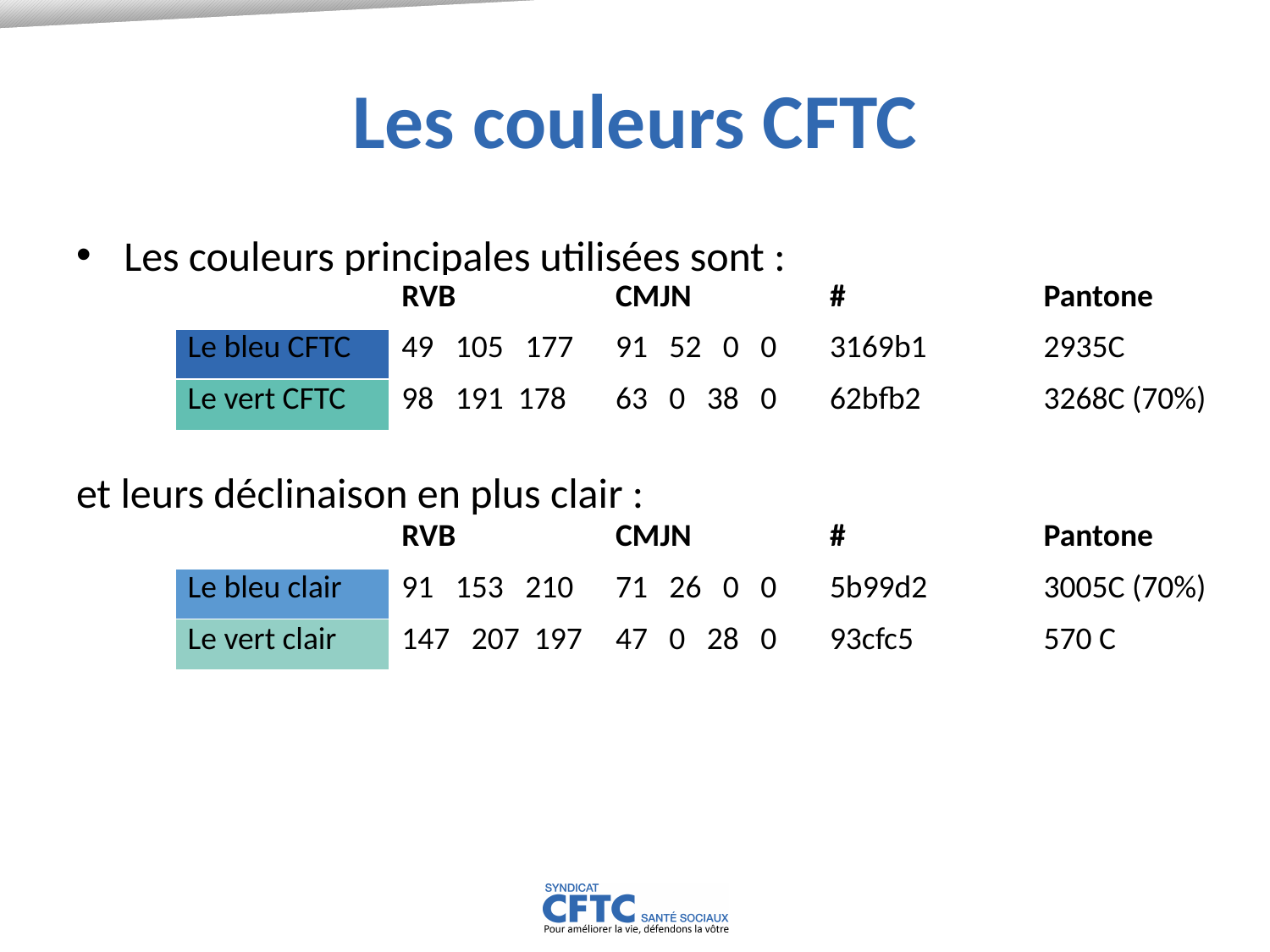

# Les couleurs CFTC
Les couleurs principales utilisées sont :

et leurs déclinaison en plus clair :

|  | RVB | CMJN | # | Pantone |
| --- | --- | --- | --- | --- |
| Le bleu CFTC | 49 105 177 | 91 52 0 0 | 3169b1 | 2935C |
| Le vert CFTC | 98 191 178 | 63 0 38 0 | 62bfb2 | 3268C (70%) |
|  | RVB | CMJN | # | Pantone |
| --- | --- | --- | --- | --- |
| Le bleu clair | 91 153 210 | 71 26 0 0 | 5b99d2 | 3005C (70%) |
| Le vert clair | 147 207 197 | 47 0 28 0 | 93cfc5 | 570 C |